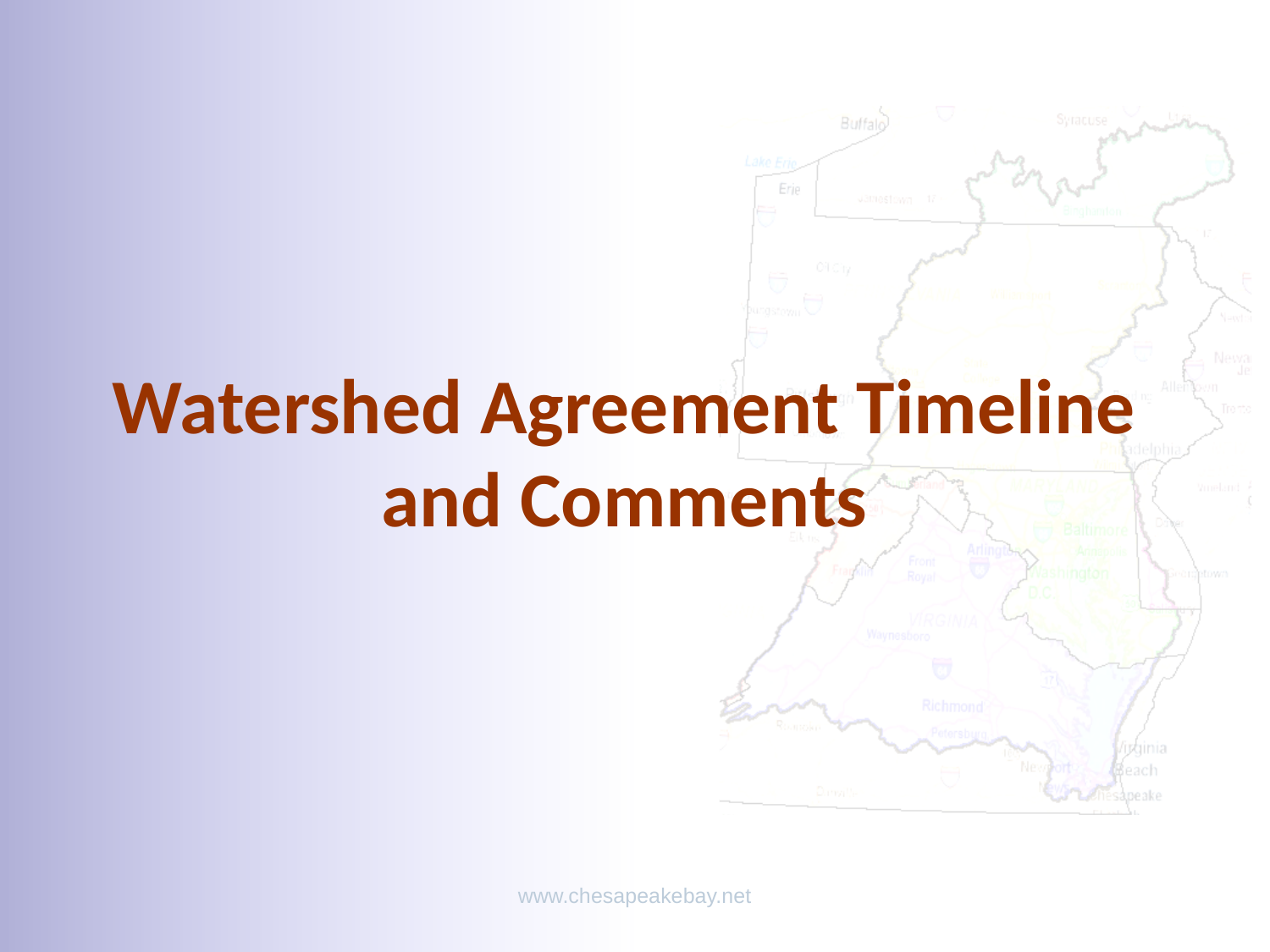

# Watershed Agreement Timeline and Comments
www.chesapeakebay.net